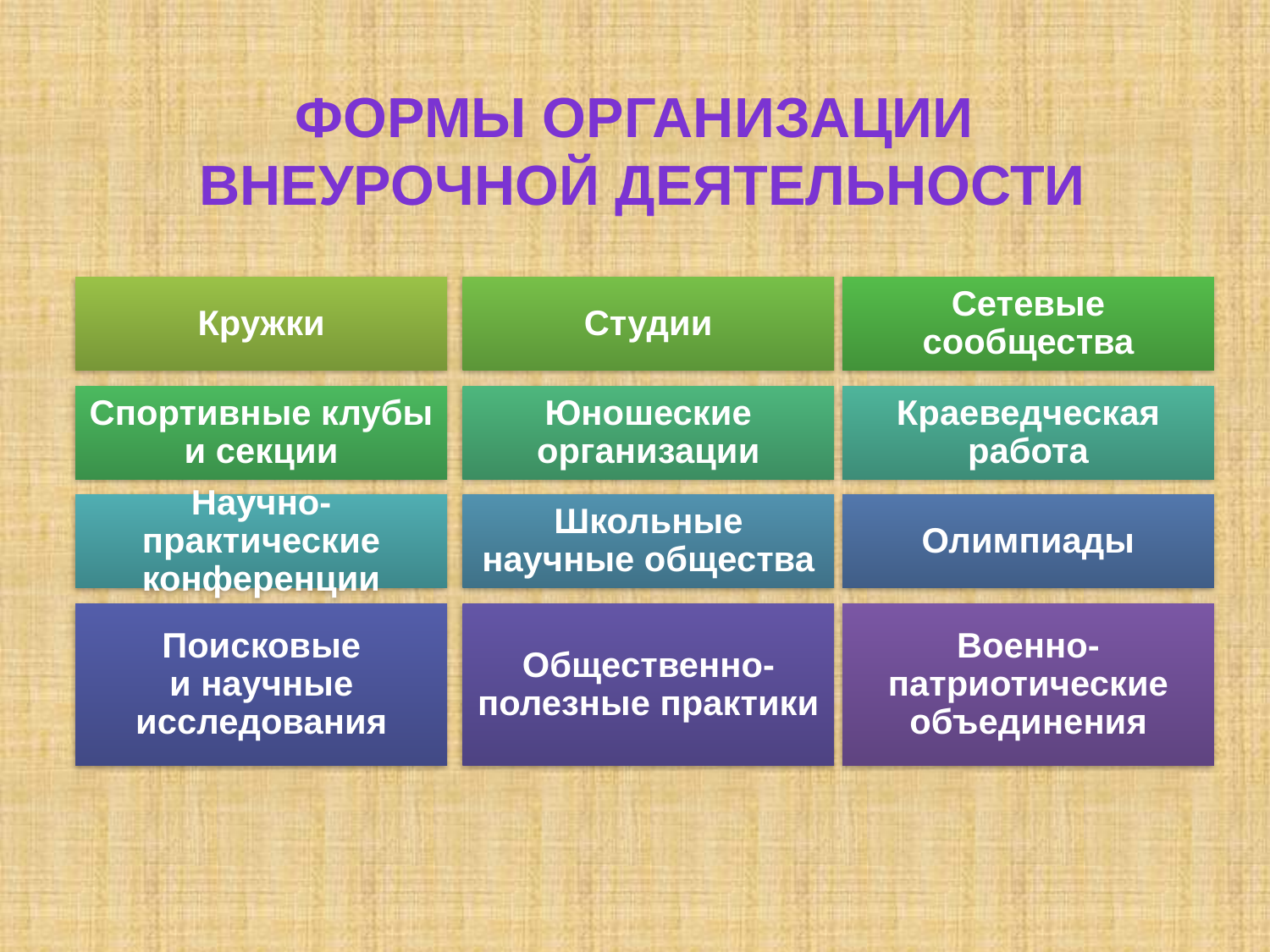

# формы организации внеурочной деятельности
Кружки
Студии
Сетевые
сообщества
Спортивные клубы
и секции
Юношеские организации
Краеведческая работа
Научно-практические конференции
Школьные научные общества
Олимпиады
Поисковые
и научные исследования
Общественно-полезные практики
Военно-патриотические объединения